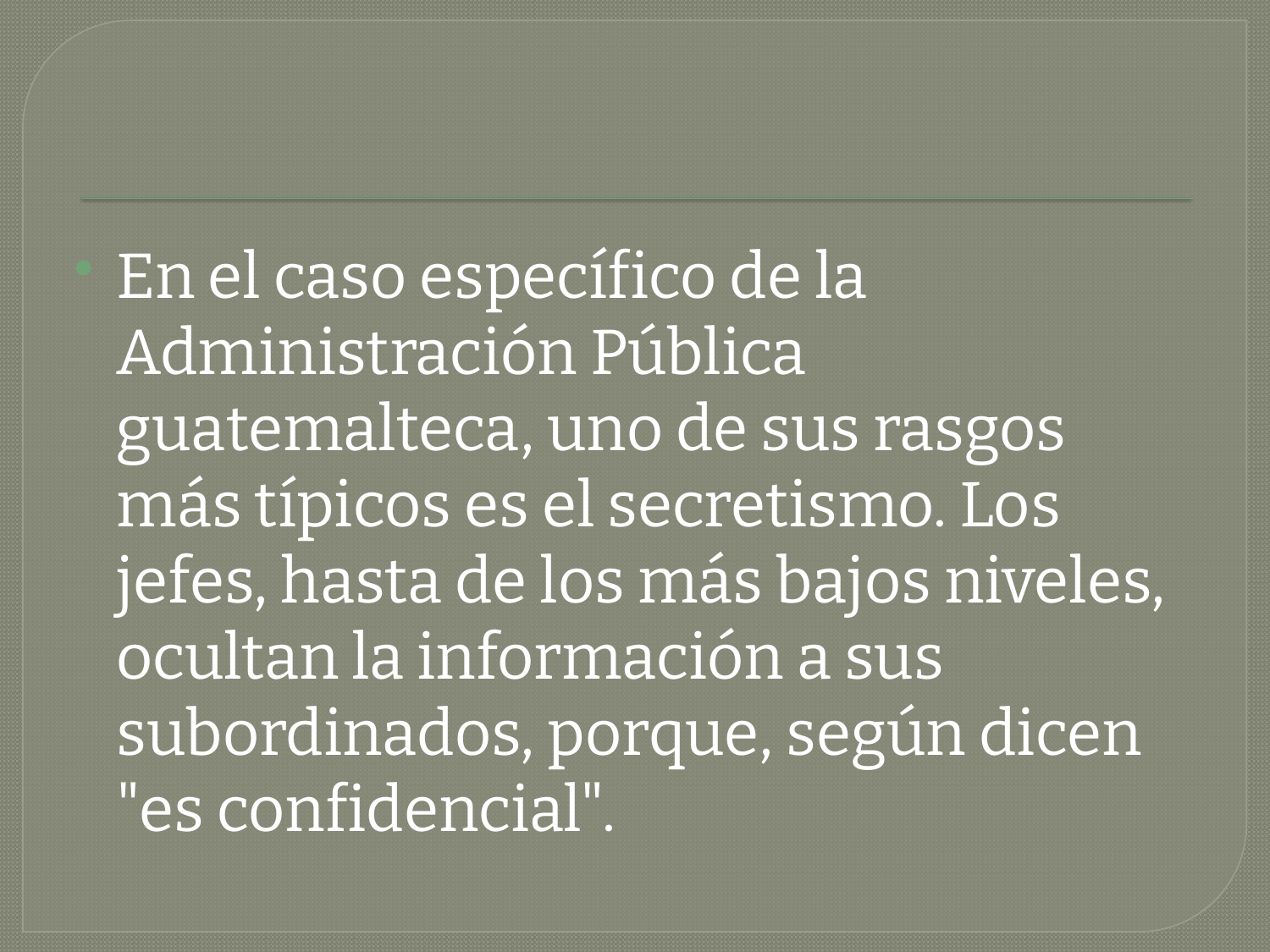

En el caso específico de la Administración Pública guatemalteca, uno de sus rasgos más típicos es el secretismo. Los jefes, hasta de los más bajos niveles, ocultan la información a sus subordinados, porque, según dicen "es confidencial".